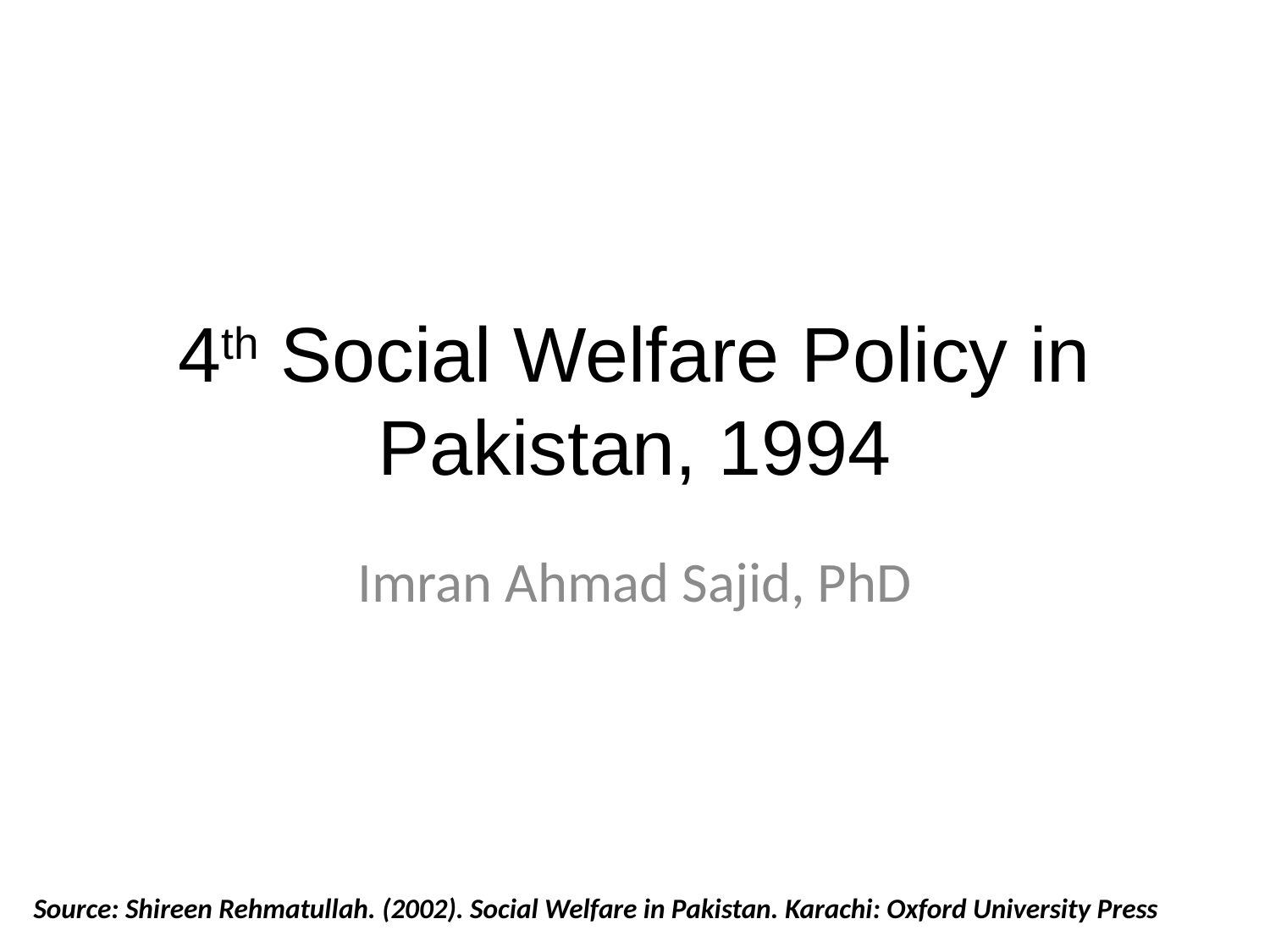

# 4th Social Welfare Policy in Pakistan, 1994
Imran Ahmad Sajid, PhD
Source: Shireen Rehmatullah. (2002). Social Welfare in Pakistan. Karachi: Oxford University Press